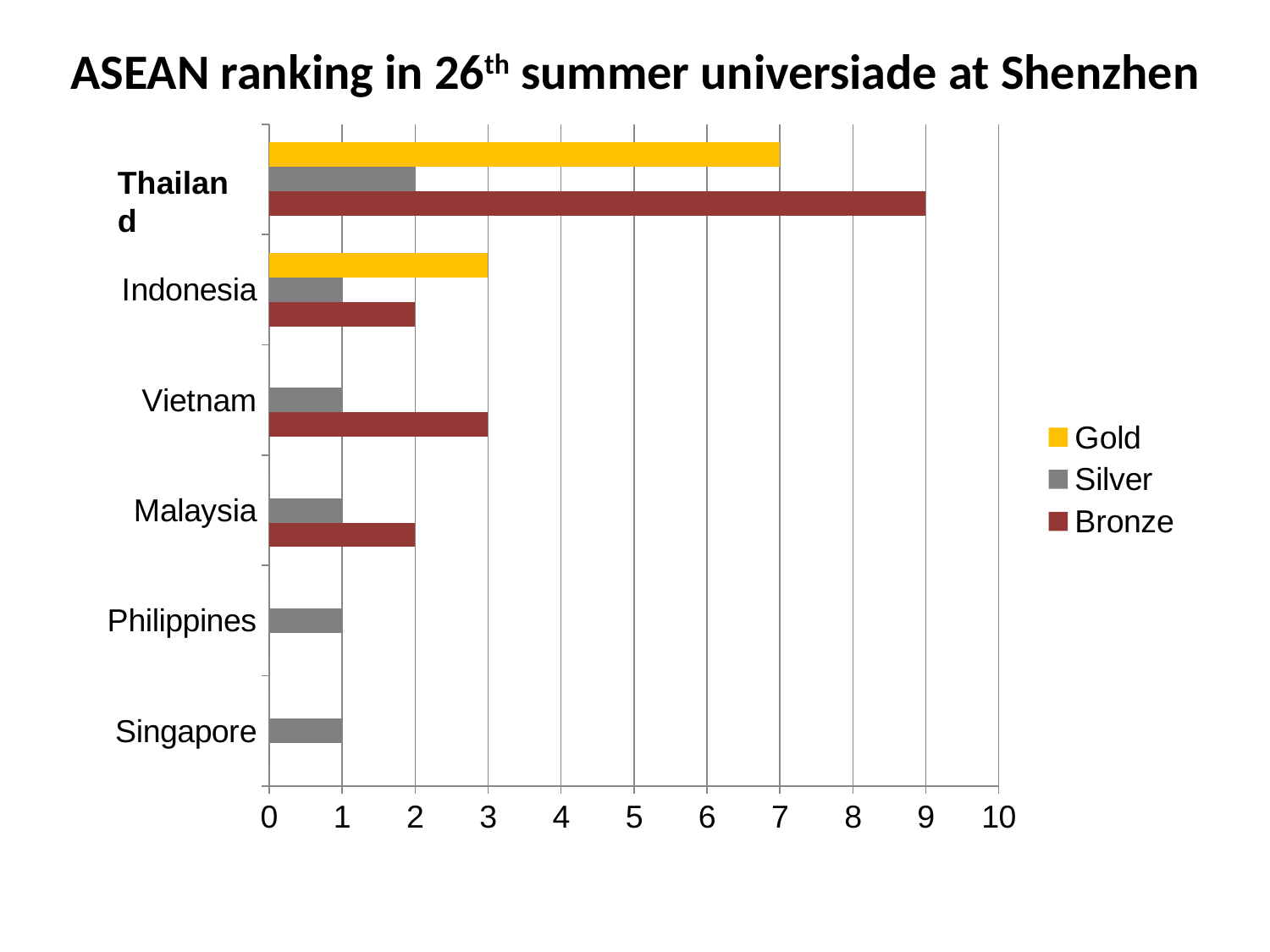

ASEAN ranking in 26th summer universiade at Shenzhen

### Chart

| Category | Bronze | Silver | Gold |
|---|---|---|---|
| Singapore | 0.0 | 1.0 | 0.0 |
| Philippines | 0.0 | 1.0 | 0.0 |
| Malaysia | 2.0 | 1.0 | 0.0 |
| Vietnam | 3.0 | 1.0 | 0.0 |
| Indonesia | 2.0 | 1.0 | 3.0 |
|   | 9.0 | 2.0 | 7.0 |
Thailand